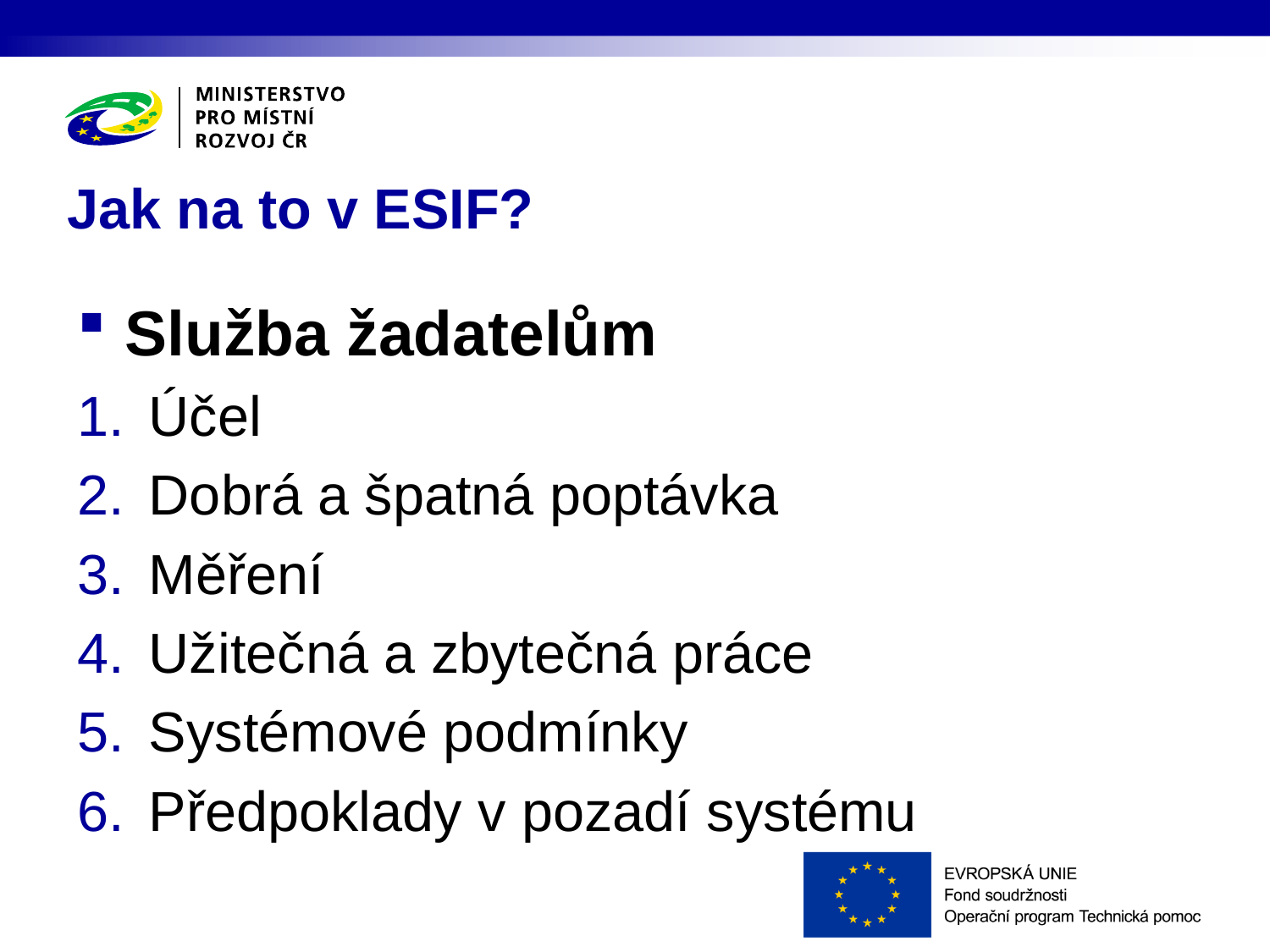

# Jak na to v ESIF?
Služba žadatelům
Účel
Dobrá a špatná poptávka
Měření
Užitečná a zbytečná práce
Systémové podmínky
Předpoklady v pozadí systému